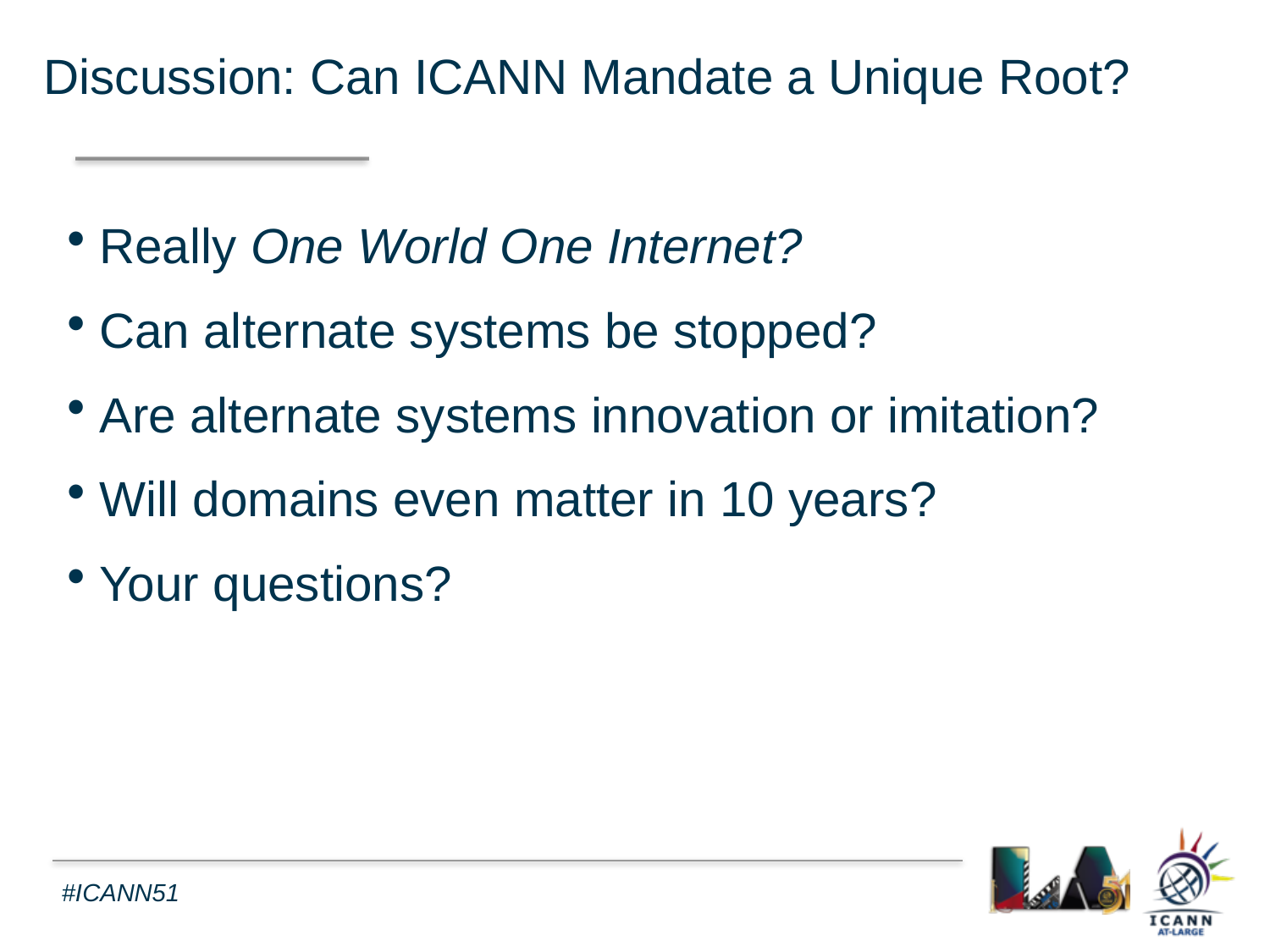

Discussion: Can ICANN Mandate a Unique Root?
Really One World One Internet?
Can alternate systems be stopped?
Are alternate systems innovation or imitation?
Will domains even matter in 10 years?
Your questions?